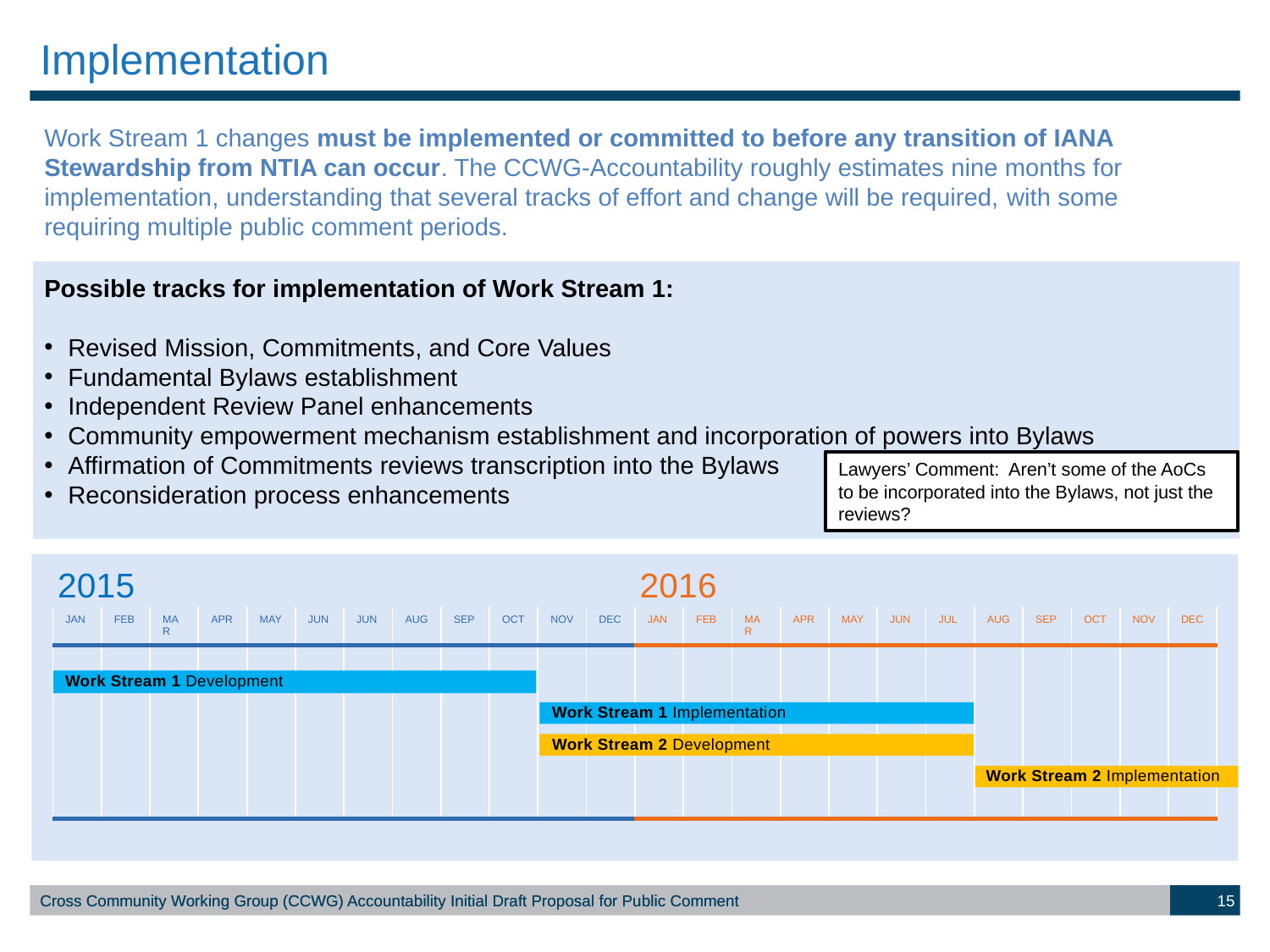

# Implementation

Work Stream 1 changes must be implemented or committed to before any transition of IANA Stewardship from NTIA can occur. The CCWG-Accountability roughly estimates nine months for implementation, understanding that several tracks of effort and change will be required, with some requiring multiple public comment periods.

Possible tracks for implementation of Work Stream 1:

Revised Mission, Commitments, and Core Values
Fundamental Bylaws establishment
Independent Review Panel enhancements
Community empowerment mechanism establishment and incorporation of powers into Bylaws
Affirmation of Commitments reviews transcription into the Bylaws
Reconsideration process enhancements

Lawyers’ Comment:  Aren’t some of the AoCs to be incorporated into the Bylaws, not just the reviews?

2015
2016
| JAN | FEB | MAR | APR | MAY | JUN | JUN | AUG | SEP | OCT | NOV | DEC | JAN | FEB | MAR | APR | MAY | JUN | JUL | AUG | SEP | OCT | NOV | DEC |
| --- | --- | --- | --- | --- | --- | --- | --- | --- | --- | --- | --- | --- | --- | --- | --- | --- | --- | --- | --- | --- | --- | --- | --- |
|  |  |  |  |  |  |  |  |  |  |  |  |  |  |  |  |  |  |  |  |  |  |  |  |

Work Stream 1 Development

Work Stream 1 Implementation

Work Stream 2 Development

Work Stream 2 Implementation
15

Cross Community Working Group (CCWG) Accountability Initial Draft Proposal for Public Comment
Cross Community Working Group (CCWG) Accountability Initial Draft Proposal for Public Comment
15